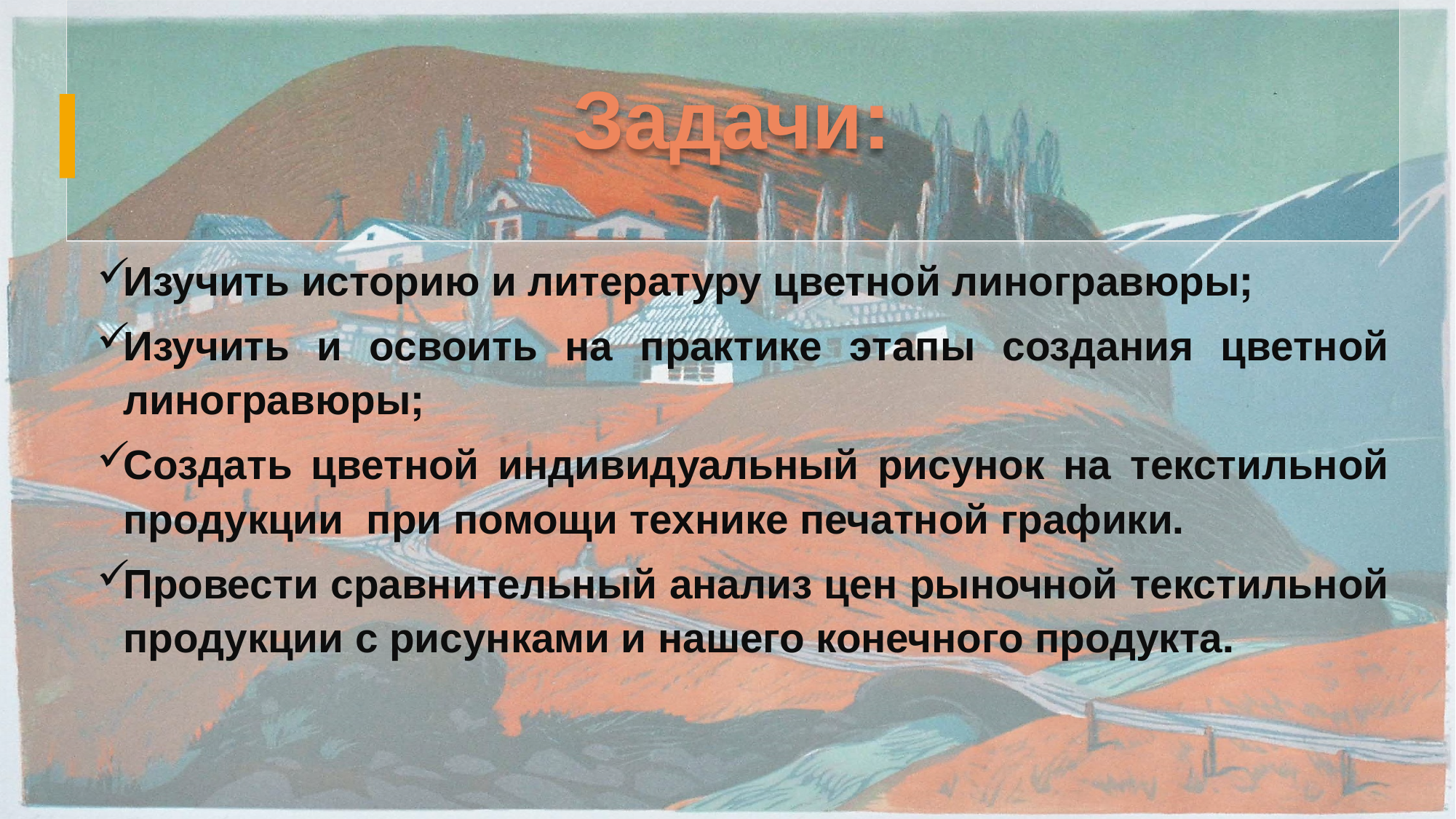

# Задачи:
Изучить историю и литературу цветной линогравюры;
Изучить и освоить на практике этапы создания цветной линогравюры;
Создать цветной индивидуальный рисунок на текстильной продукции  при помощи технике печатной графики.
Провести сравнительный анализ цен рыночной текстильной продукции с рисунками и нашего конечного продукта.